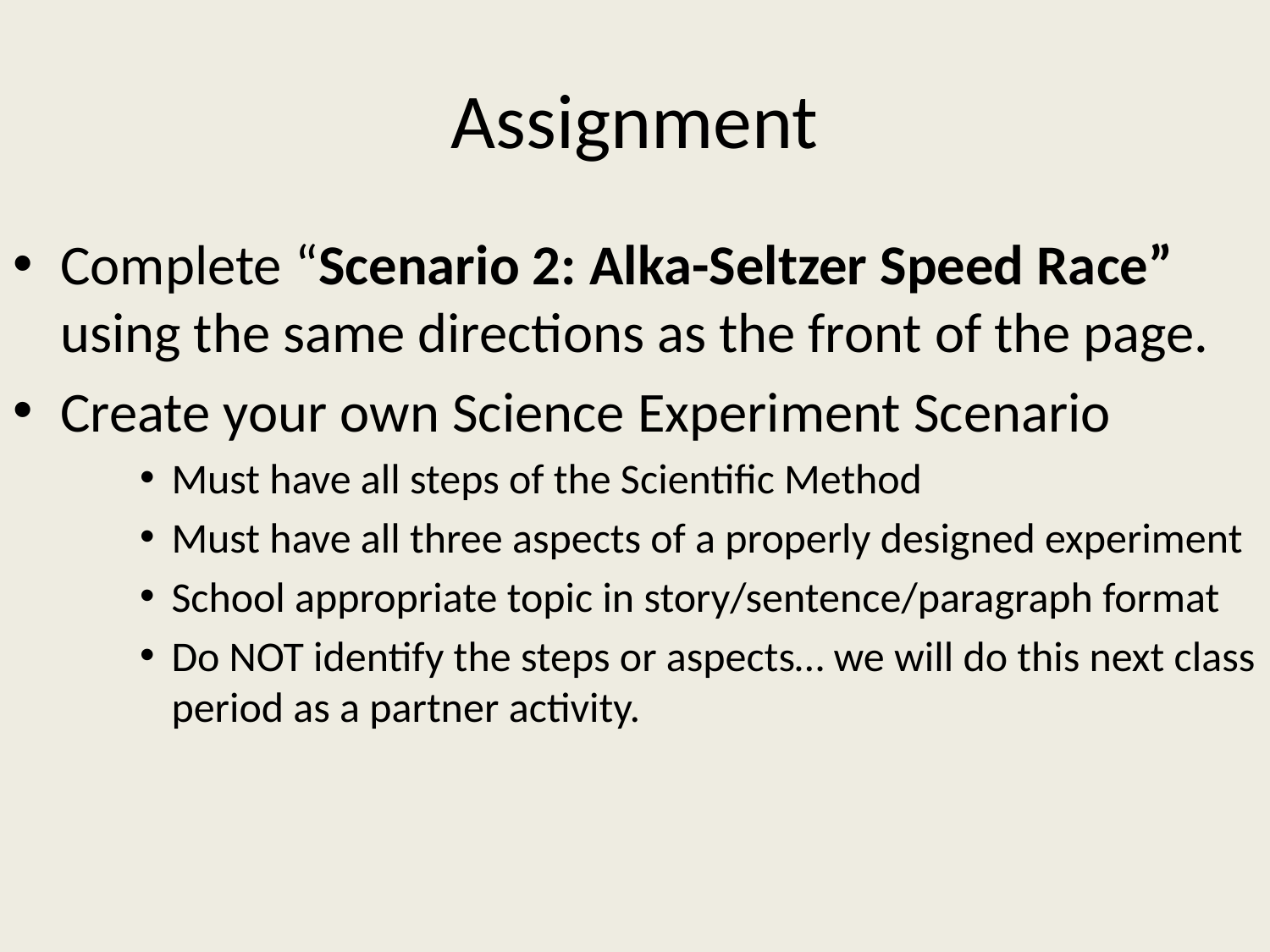

# Assignment
Complete “Scenario 2: Alka-Seltzer Speed Race” using the same directions as the front of the page.
Create your own Science Experiment Scenario
Must have all steps of the Scientific Method
Must have all three aspects of a properly designed experiment
School appropriate topic in story/sentence/paragraph format
Do NOT identify the steps or aspects… we will do this next class period as a partner activity.